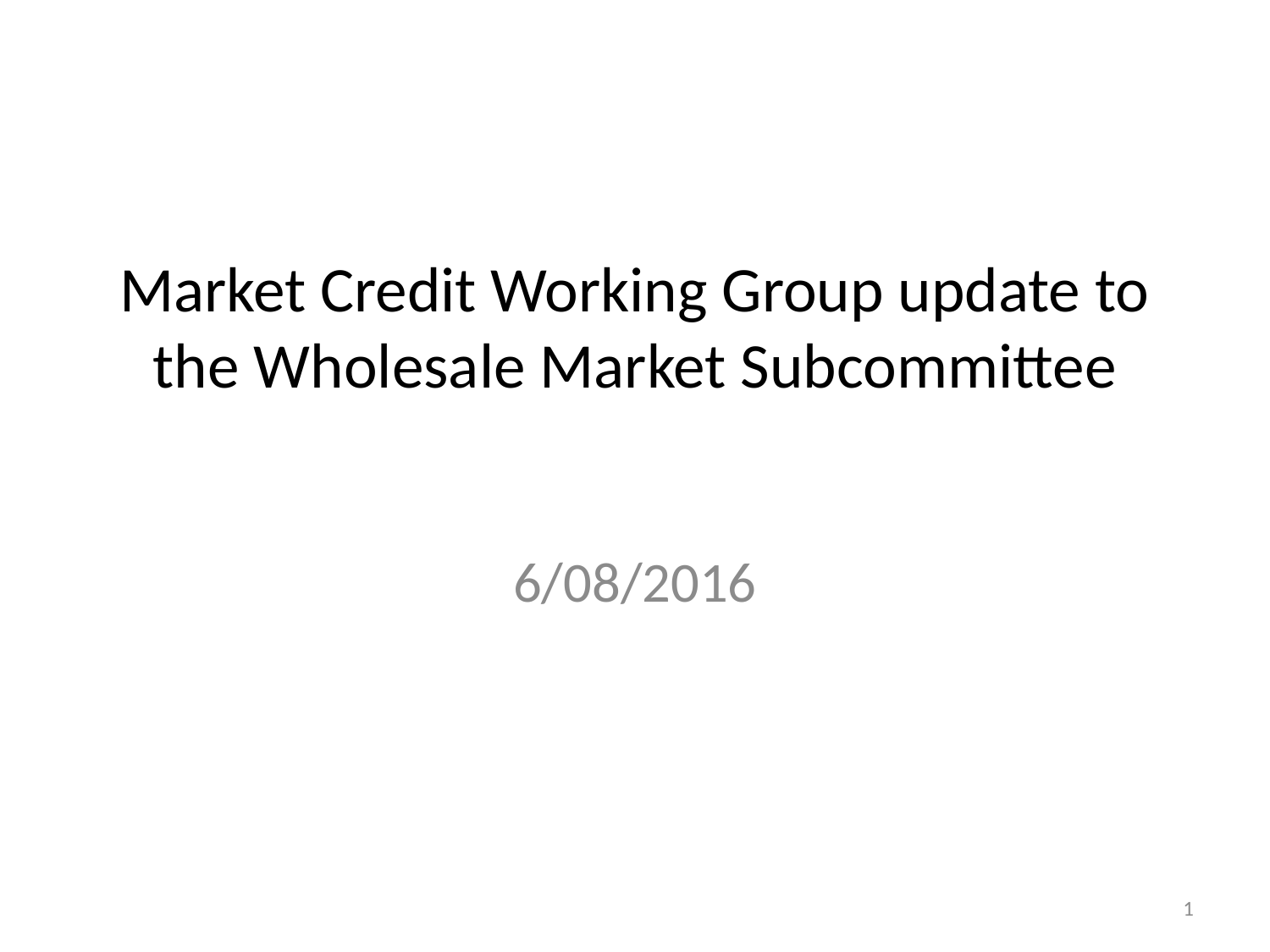

# Market Credit Working Group update to the Wholesale Market Subcommittee
6/08/2016
1